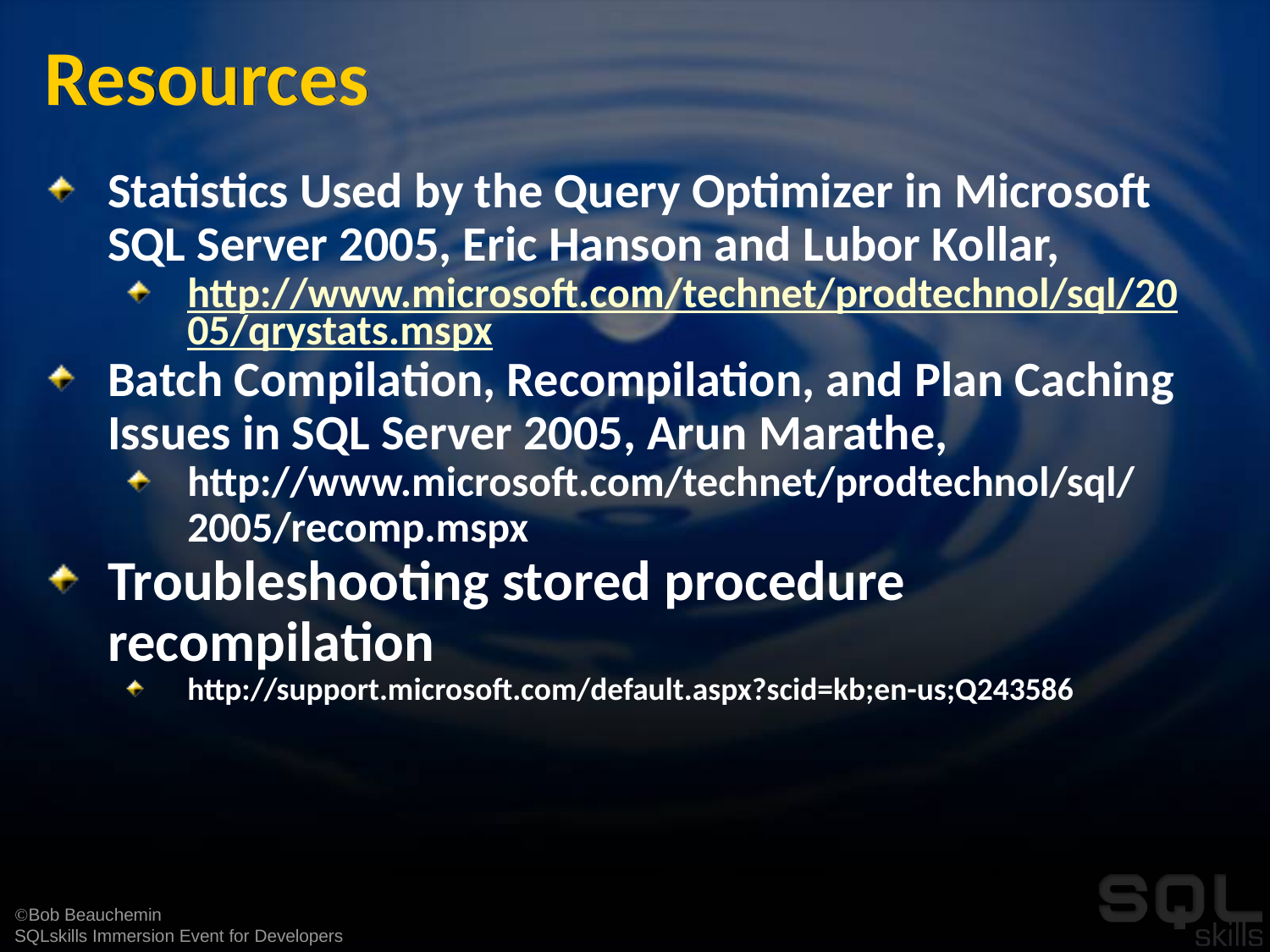

# Resources
Statistics Used by the Query Optimizer in Microsoft SQL Server 2005, Eric Hanson and Lubor Kollar,
http://www.microsoft.com/technet/prodtechnol/sql/2005/qrystats.mspx
Batch Compilation, Recompilation, and Plan Caching Issues in SQL Server 2005, Arun Marathe,
http://www.microsoft.com/technet/prodtechnol/sql/2005/recomp.mspx
Troubleshooting stored procedure recompilation
http://support.microsoft.com/default.aspx?scid=kb;en-us;Q243586